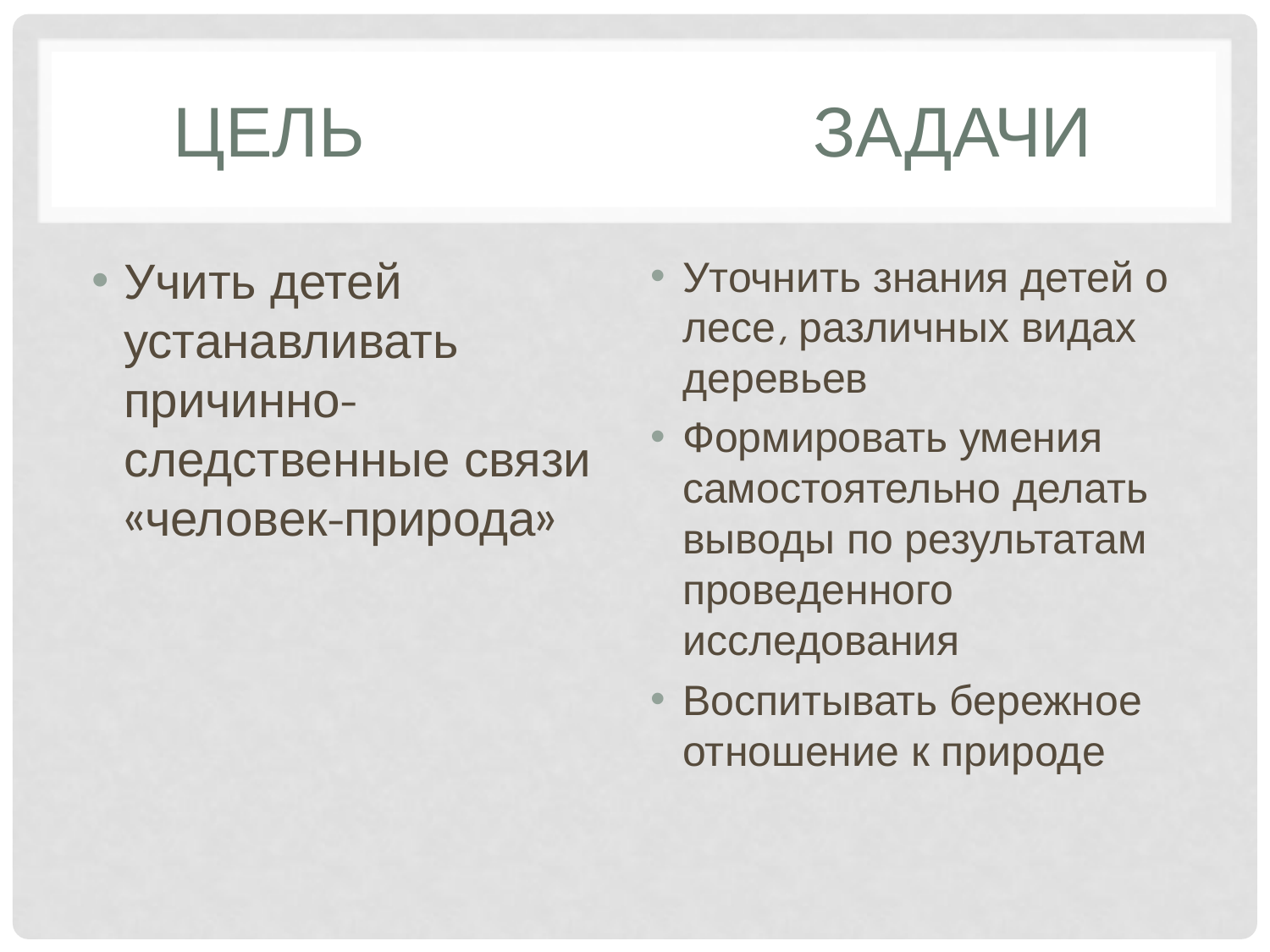

# Цель                             Задачи
Учить детей устанавливать причинно-следственные связи «человек-природа»

Уточнить знания детей о лесе, различных видах деревьев
Формировать умения самостоятельно делать выводы по результатам проведенного исследования
Воспитывать бережное отношение к природе